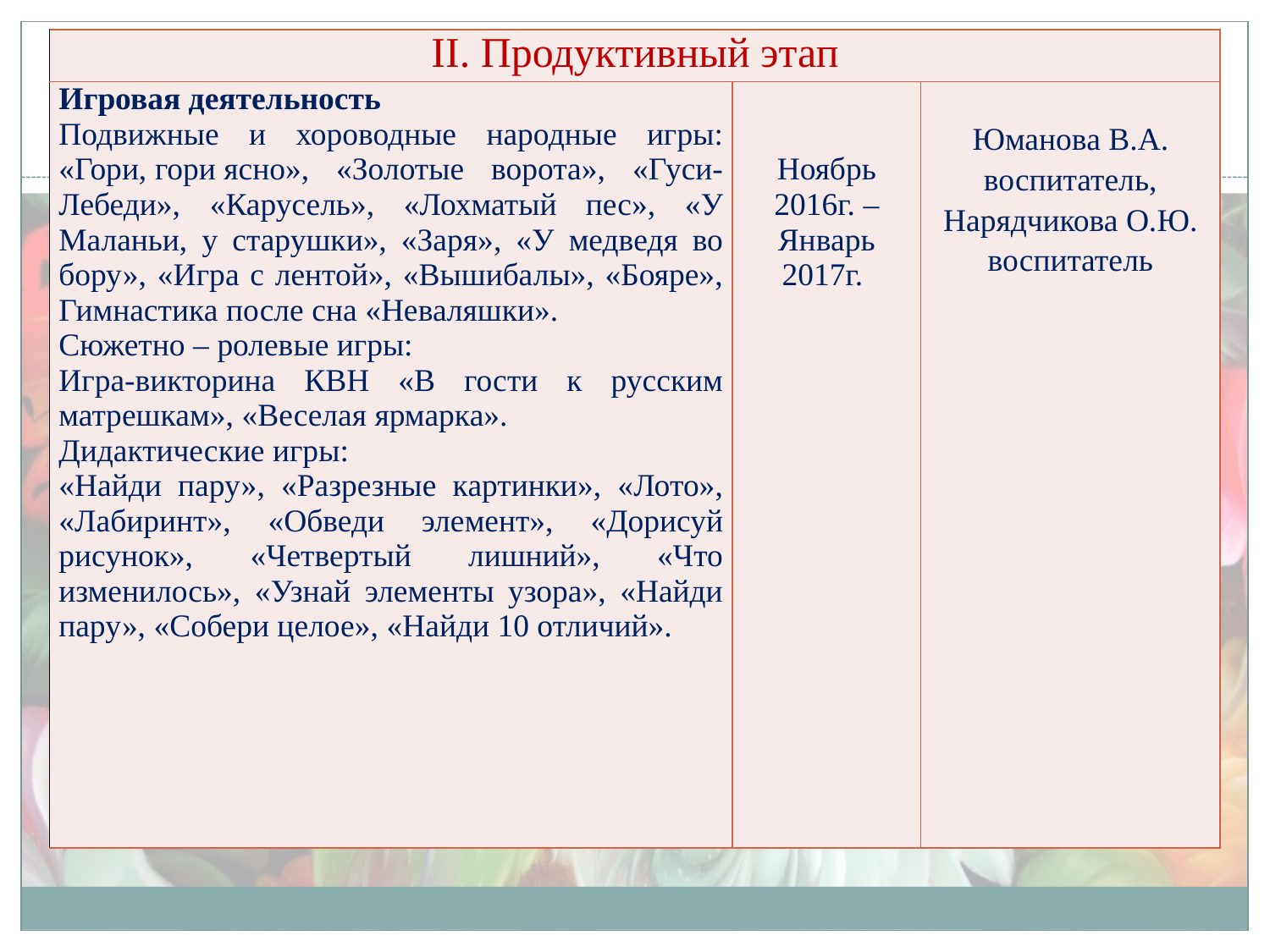

| II. Продуктивный этап |  |  |
| --- | --- | --- |
| Игровая деятельность Подвижные и хороводные народные игры: «Гори, гори ясно», «Золотые ворота», «Гуси-Лебеди», «Карусель», «Лохматый пес», «У Маланьи, у старушки», «Заря», «У медведя во бору», «Игра с лентой», «Вышибалы», «Бояре», Гимнастика после сна «Неваляшки». Сюжетно – ролевые игры: Игра-викторина КВН «В гости к русским матрешкам», «Веселая ярмарка». Дидактические игры: «Найди пару», «Разрезные картинки», «Лото», «Лабиринт», «Обведи элемент», «Дорисуй рисунок», «Четвертый лишний», «Что изменилось», «Узнай элементы узора», «Найди пару», «Собери целое», «Найди 10 отличий». | Ноябрь 2016г. – Январь 2017г. | Юманова В.А. воспитатель, Нарядчикова О.Ю. воспитатель |
9